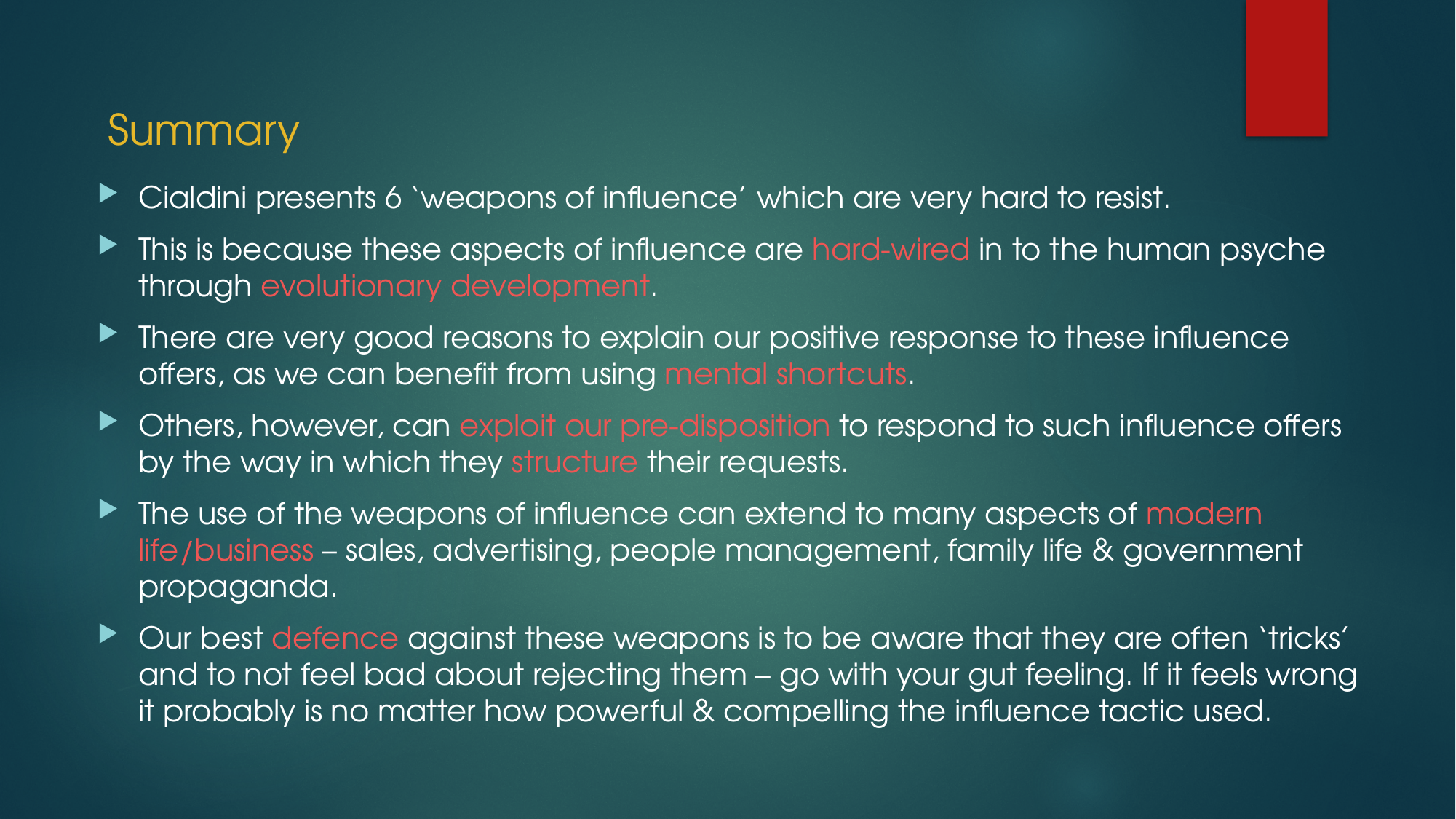

# Summary
Cialdini presents 6 ‘weapons of influence’ which are very hard to resist.
This is because these aspects of influence are hard-wired in to the human psyche through evolutionary development.
There are very good reasons to explain our positive response to these influence offers, as we can benefit from using mental shortcuts.
Others, however, can exploit our pre-disposition to respond to such influence offers by the way in which they structure their requests.
The use of the weapons of influence can extend to many aspects of modern life/business – sales, advertising, people management, family life & government propaganda.
Our best defence against these weapons is to be aware that they are often ‘tricks’ and to not feel bad about rejecting them – go with your gut feeling. If it feels wrong it probably is no matter how powerful & compelling the influence tactic used.